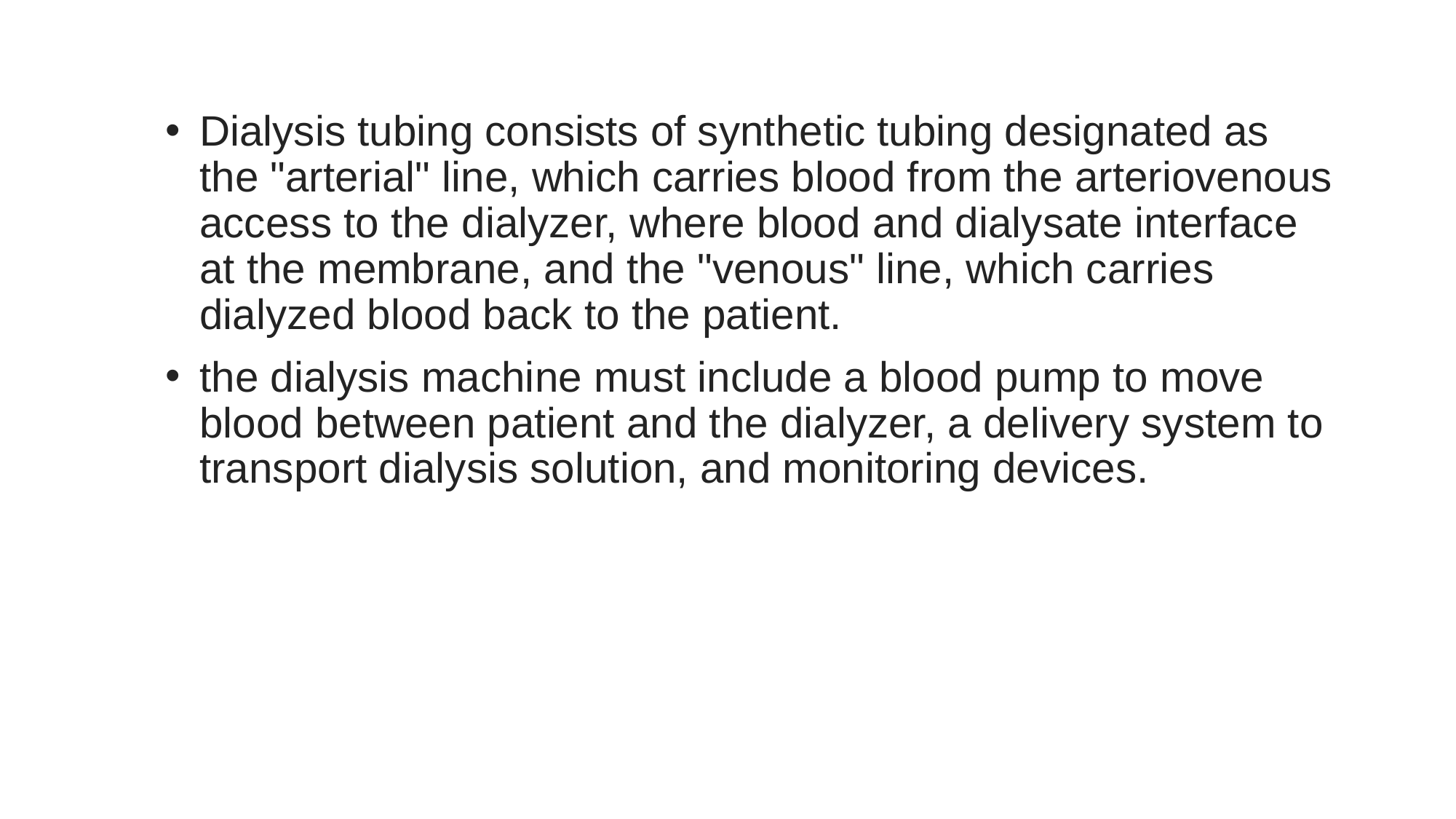

Dialysis tubing consists of synthetic tubing designated as the "arterial" line, which carries blood from the arteriovenous access to the dialyzer, where blood and dialysate interface at the membrane, and the "venous" line, which carries dialyzed blood back to the patient.
the dialysis machine must include a blood pump to move blood between patient and the dialyzer, a delivery system to transport dialysis solution, and monitoring devices.